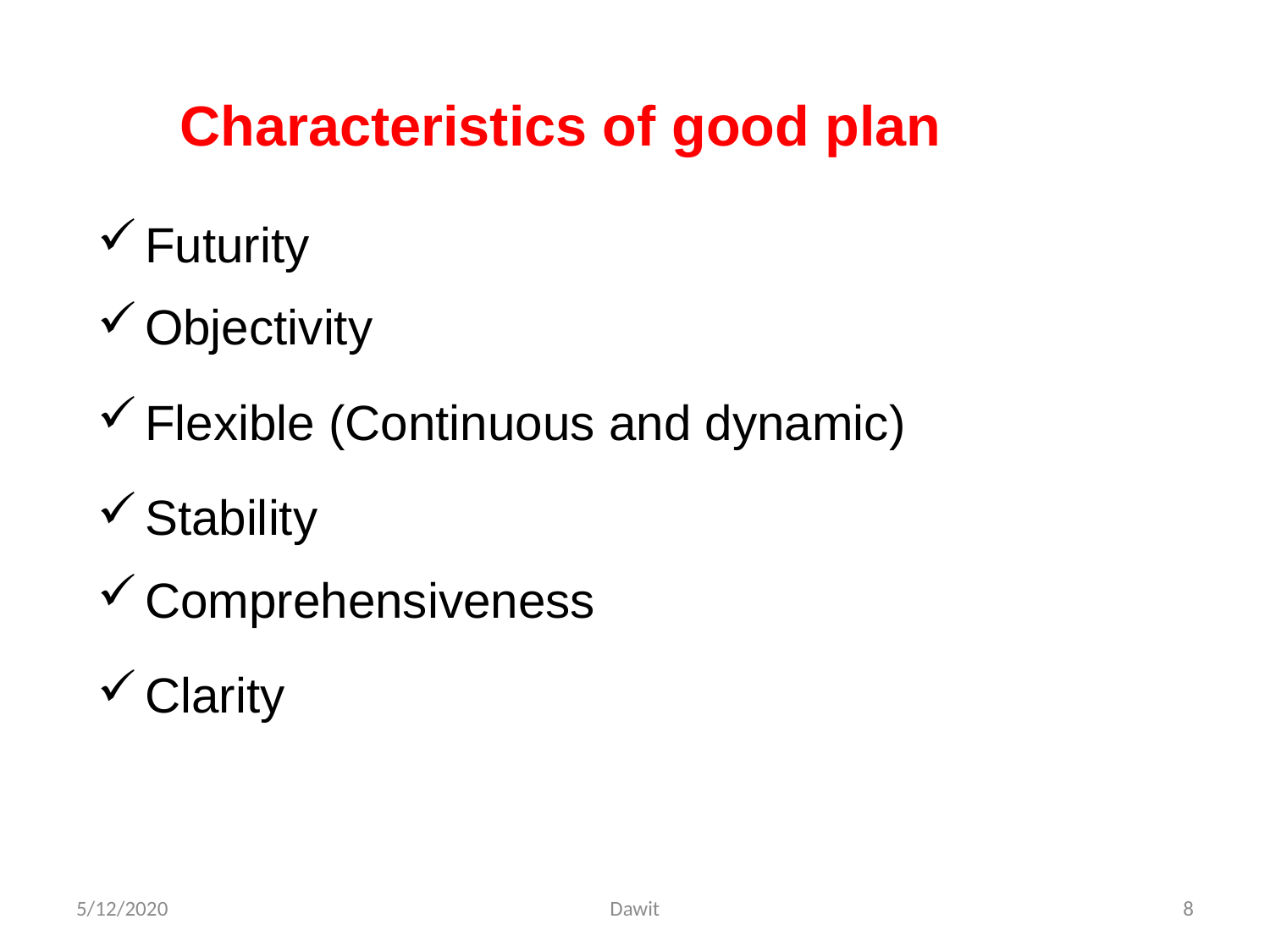

# Characteristics of good plan
| Futurity Objectivity |
| --- |
| Flexible (Continuous and dynamic) |
| Stability Comprehensiveness |
| Clarity |
|  |
5/12/2020
Dawit
8